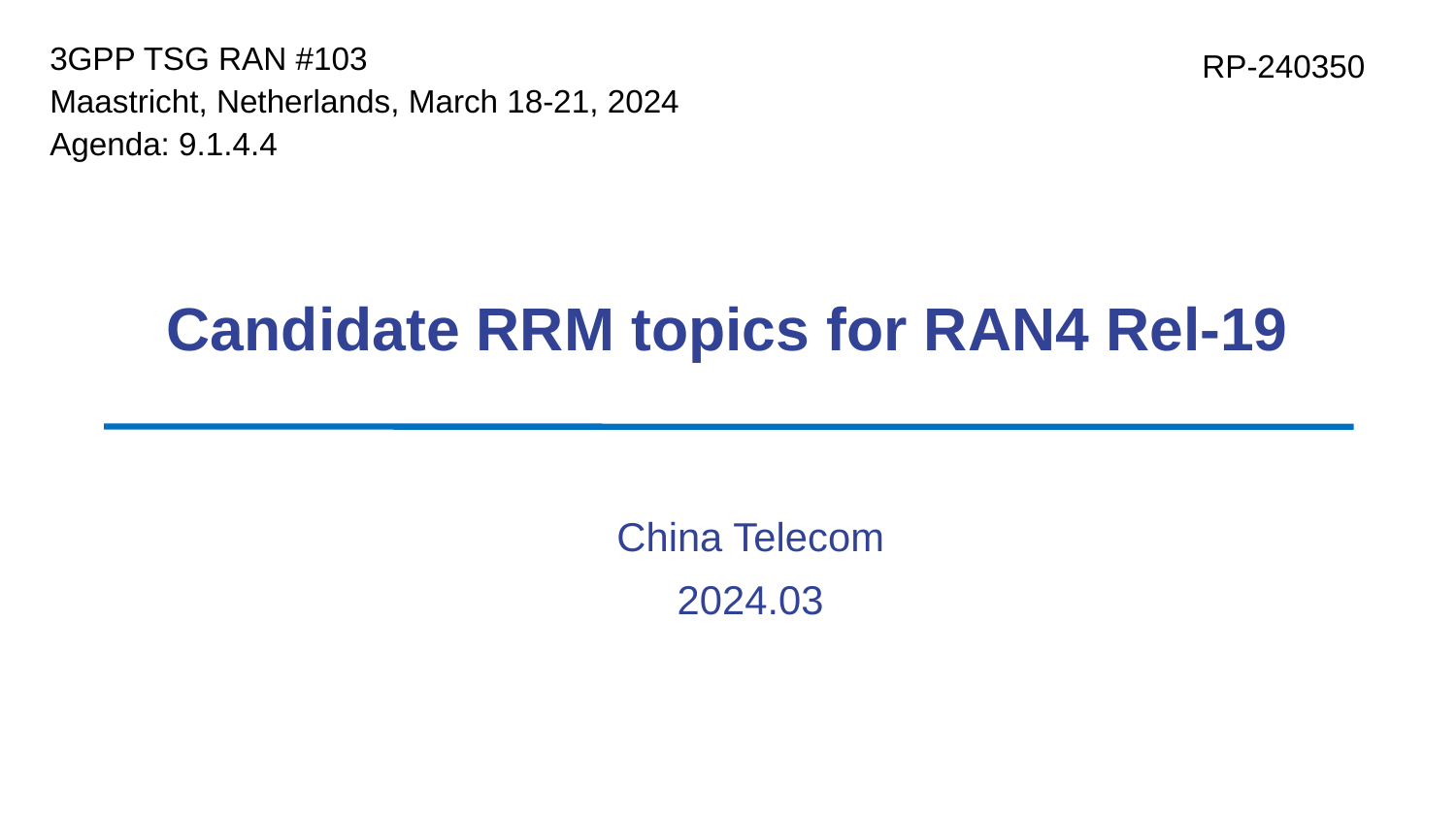

3GPP TSG RAN #103
Maastricht, Netherlands, March 18-21, 2024
Agenda: 9.1.4.4
RP-240350
# Candidate RRM topics for RAN4 Rel-19
China Telecom
2024.03